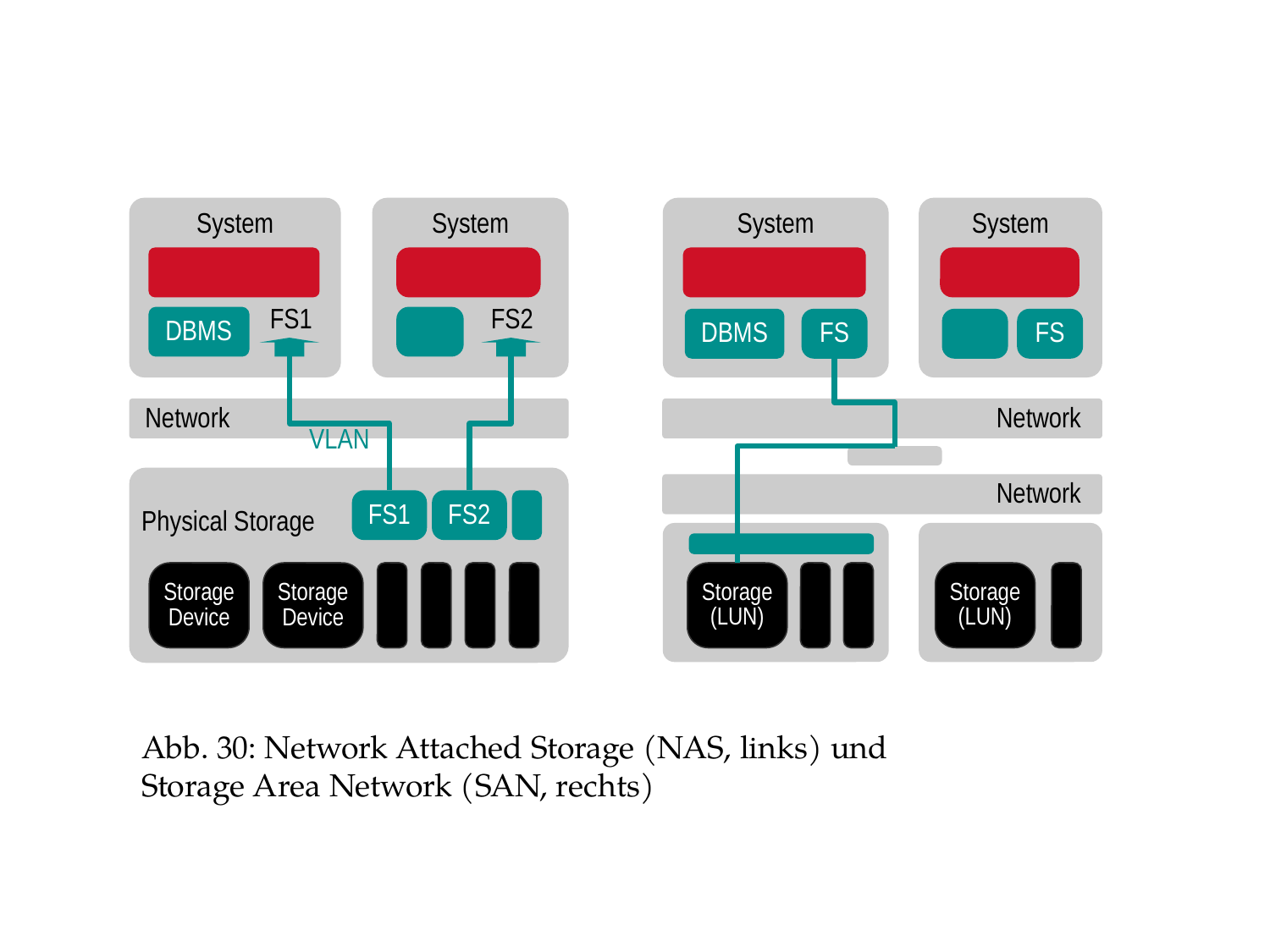

System
System
System
System

FS1
FS2
DBMS

DBMS
FS

FS

Network
Network
VLAN

Physical Storage
Network
FS1
FS2

Storage
Device
Storage
Device

Storage (LUN)

Storage (LUN)

Abb. 30: Network Attached Storage (NAS, links) und
Storage Area Network (SAN, rechts)